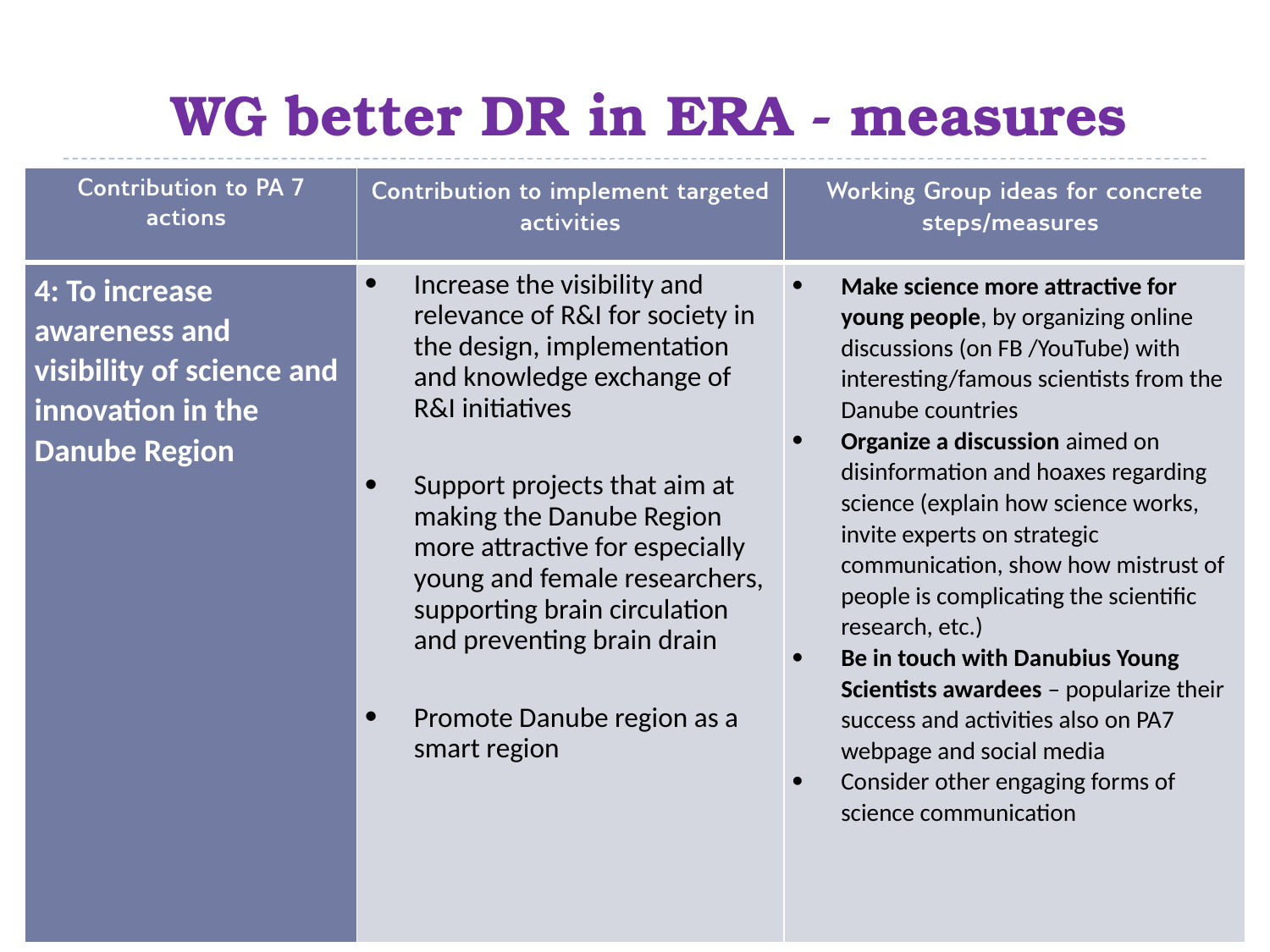

# WG better DR in ERA - measures
| Contribution to PA 7 actions | Contribution to implement targeted activities | Working Group ideas for concrete steps/measures |
| --- | --- | --- |
| 4: To increase awareness and visibility of science and innovation in the Danube Region | Increase the visibility and relevance of R&I for society in the design, implementation and knowledge exchange of R&I initiatives Support projects that aim at making the Danube Region more attractive for especially young and female researchers, supporting brain circulation and preventing brain drain Promote Danube region as a smart region | Make science more attractive for young people, by organizing online discussions (on FB /YouTube) with interesting/famous scientists from the Danube countries Organize a discussion aimed on disinformation and hoaxes regarding science (explain how science works, invite experts on strategic communication, show how mistrust of people is complicating the scientific research, etc.) Be in touch with Danubius Young Scientists awardees – popularize their success and activities also on PA7 webpage and social media  Consider other engaging forms of science communication |

PA7 Steering Group Meeting                          2 June 2021,  online